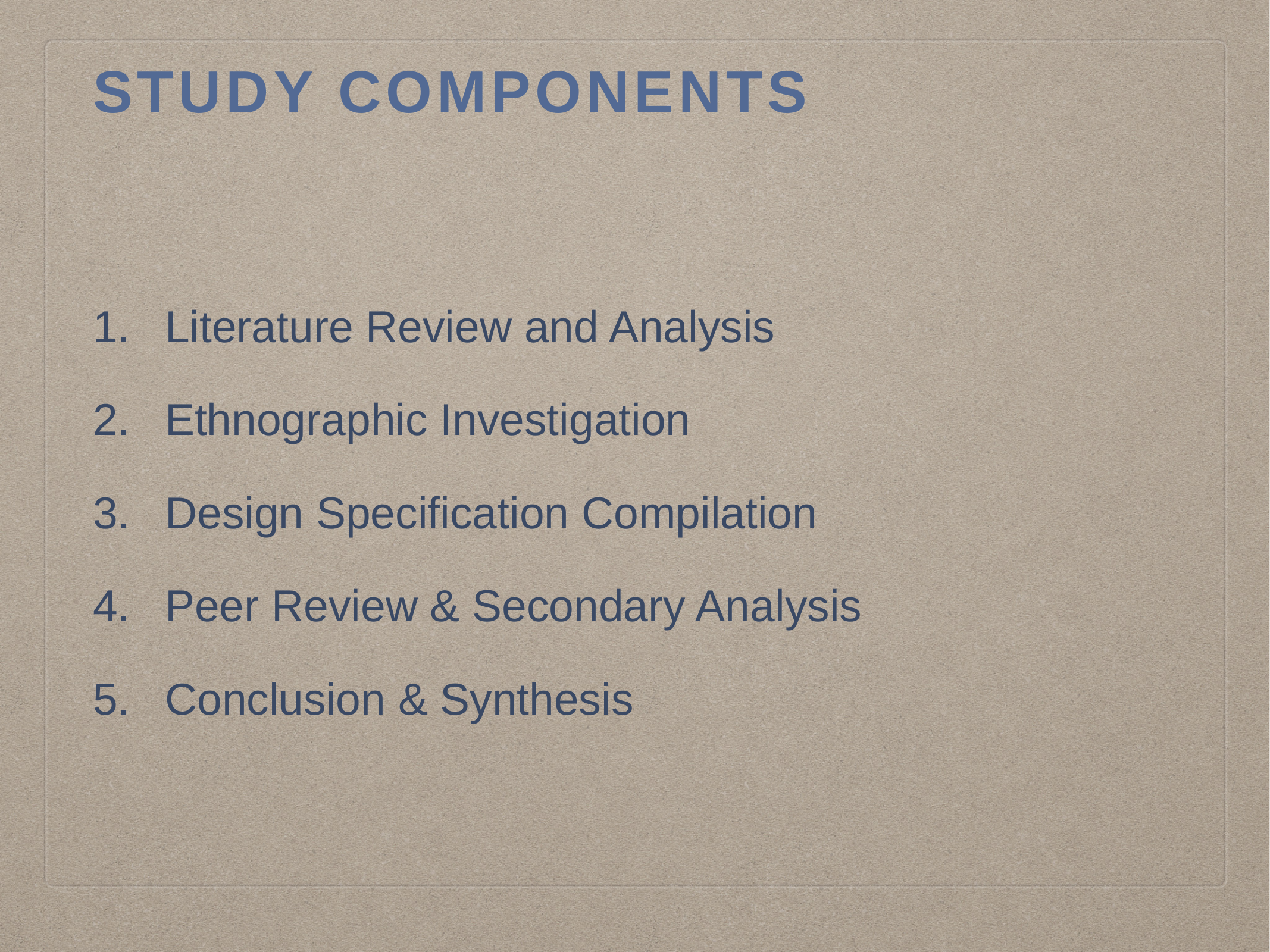

# study components
Literature Review and Analysis
Ethnographic Investigation
Design Specification Compilation
Peer Review & Secondary Analysis
Conclusion & Synthesis